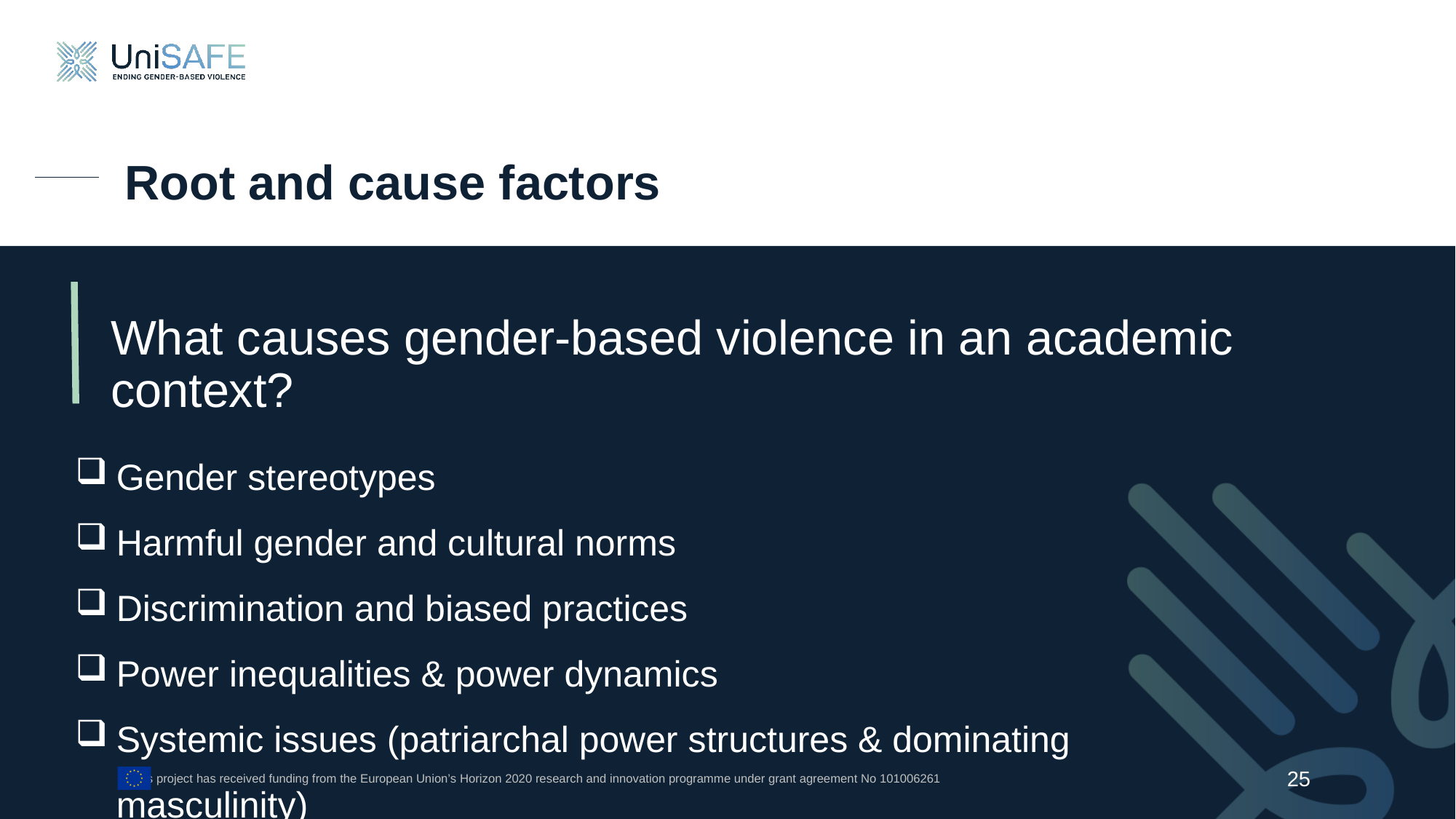

# Root and cause factors
What causes gender-based violence in an academic context?
Gender stereotypes
Harmful gender and cultural norms
Discrimination and biased practices
Power inequalities & power dynamics
Systemic issues (patriarchal power structures & dominating  masculinity)